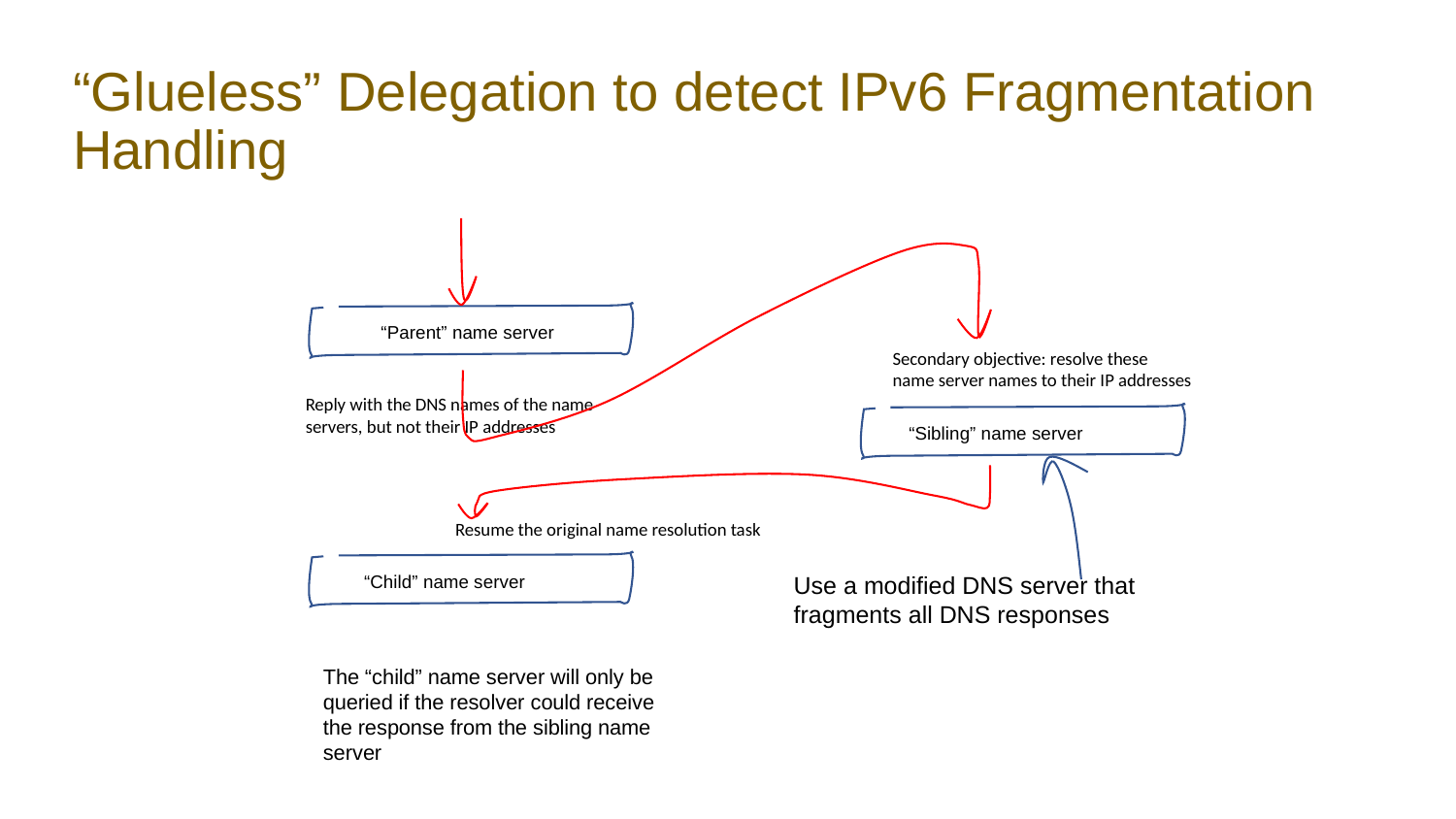

# “Glueless” Delegation to detect IPv6 Fragmentation Handling

“Parent” name server
Secondary objective: resolve these
name server names to their IP addresses
Reply with the DNS names of the name servers, but not their IP addresses

“Sibling” name server

Resume the original name resolution task

“Child” name server
Use a modified DNS server that fragments all DNS responses
The “child” name server will only be queried if the resolver could receive the response from the sibling name server